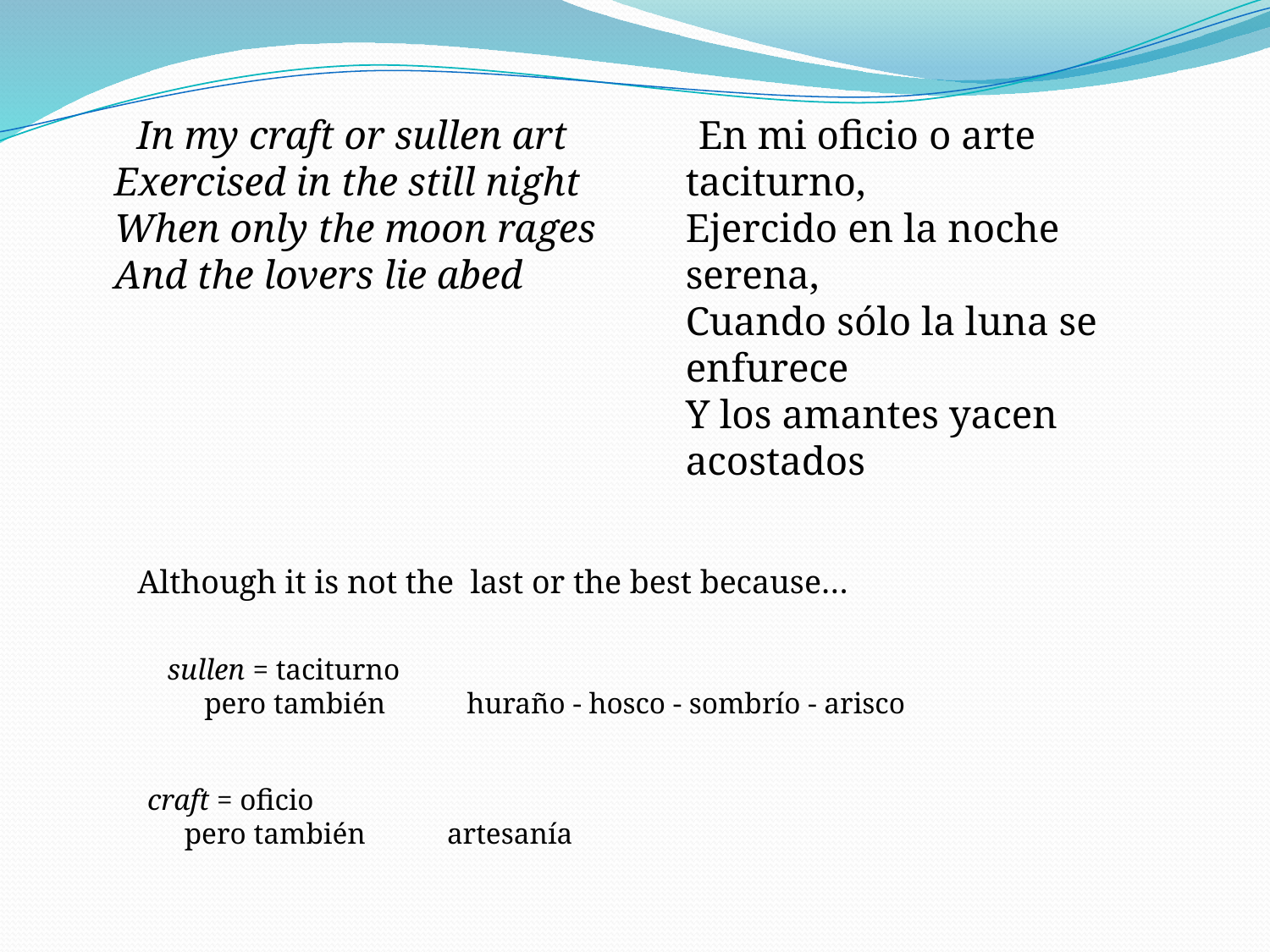

En mi oficio o arte taciturno,
Ejercido en la noche serena, 
Cuando sólo la luna se enfurece
Y los amantes yacen acostados

      In my craft or sullen art
Exercised in the still night
When only the moon rages
And the lovers lie abed
#

Although it is not the  last or the best because…
sullen = taciturno
     pero también           huraño - hosco - sombrío - arisco
craft = oficio
     pero también           artesanía